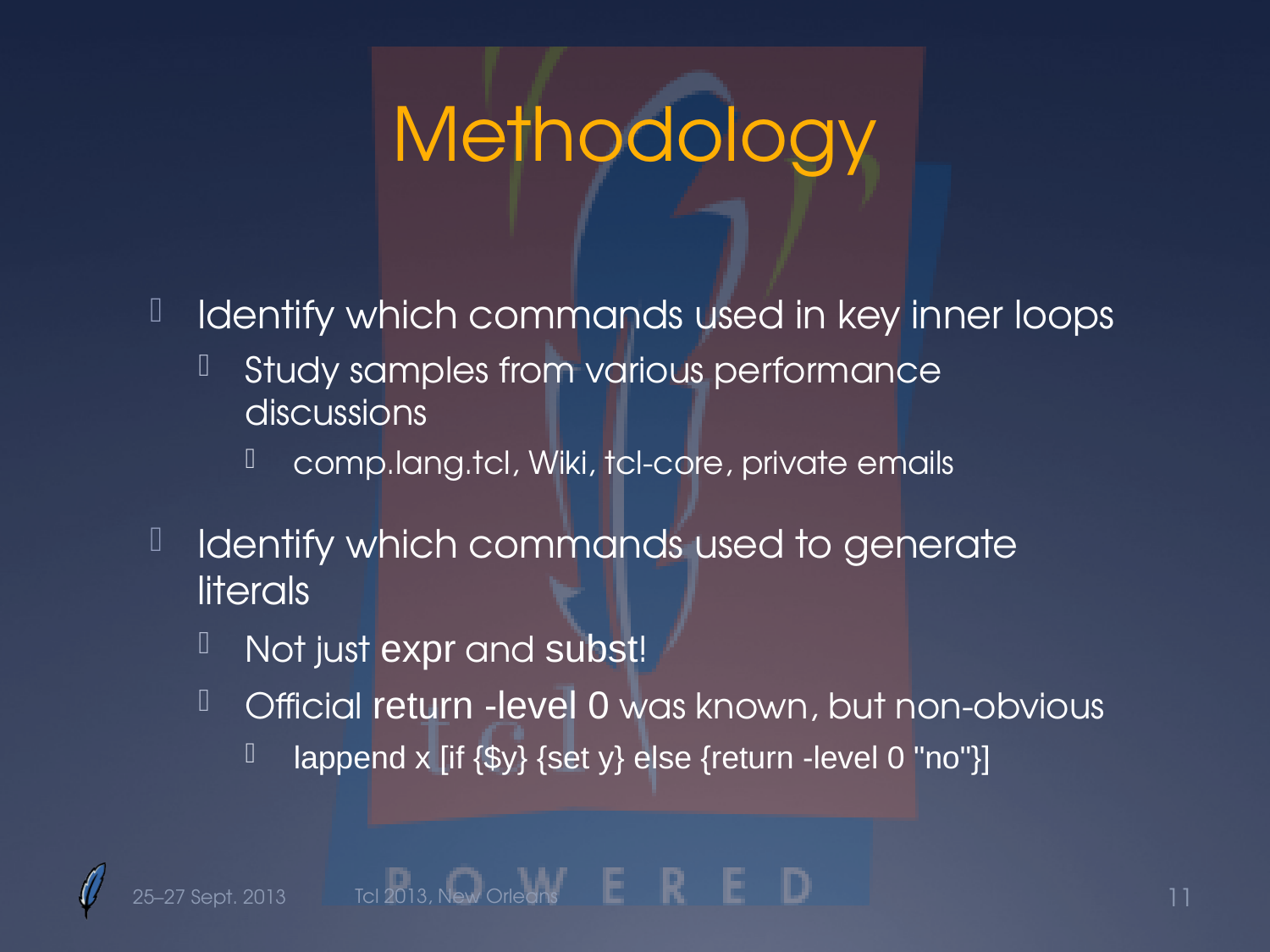

# Methodology
Identify which commands used in key inner loops
Study samples from various performance discussions
comp.lang.tcl, Wiki, tcl-core, private emails
Identify which commands used to generate literals
Not just expr and subst!
Official return -level 0 was known, but non-obvious
lappend x [if {$y} {set y} else {return -level 0 "no"}]
25–27 Sept. 2013
Tcl 2013, New Orleans
11